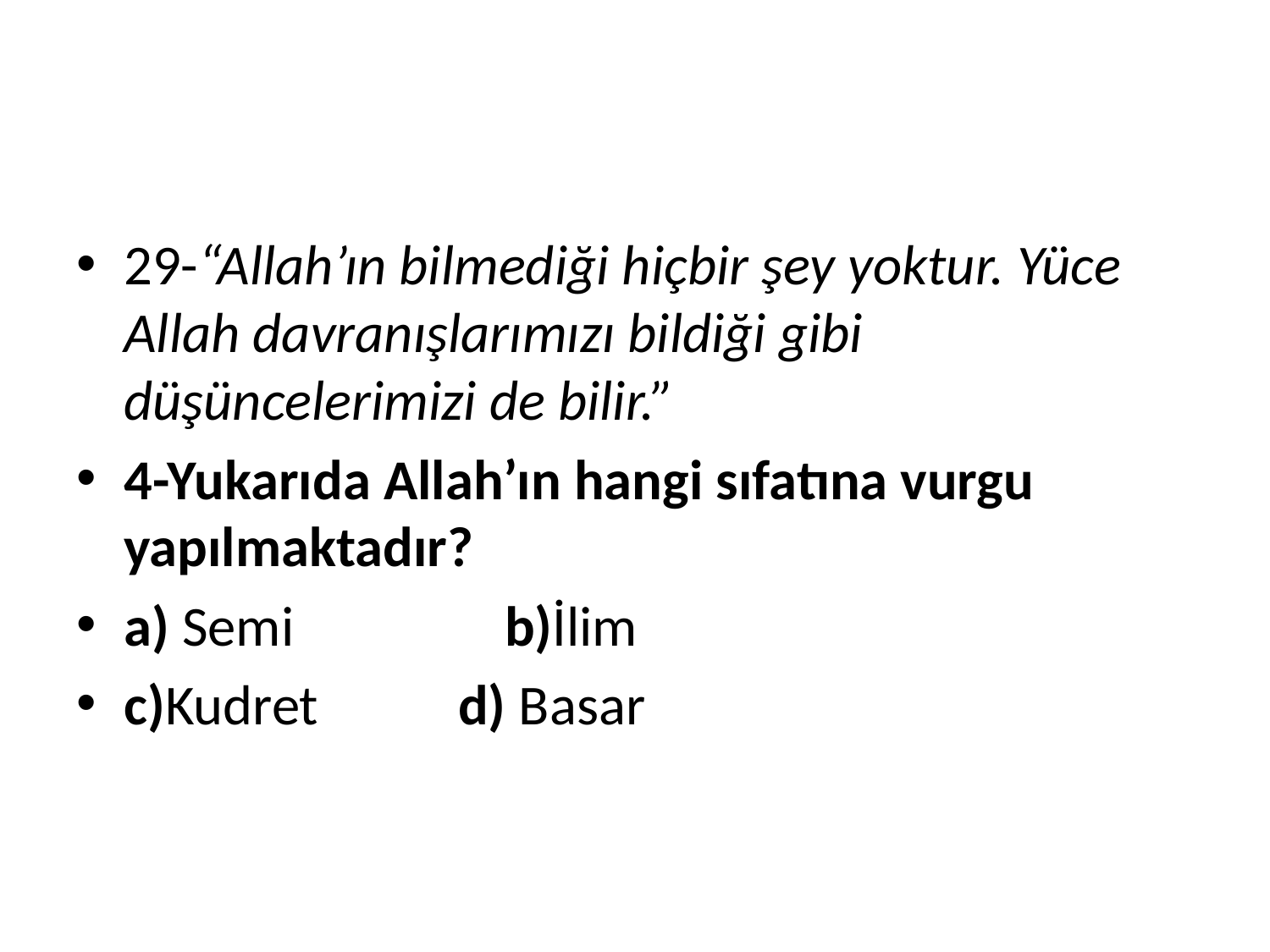

#
29-“Allah’ın bilmediği hiçbir şey yoktur. Yüce Allah davranışlarımızı bildiği gibi düşüncelerimizi de bilir.”
4-Yukarıda Allah’ın hangi sıfatına vurgu yapılmaktadır?
a) Semi		b)İlim
c)Kudret           d) Basar